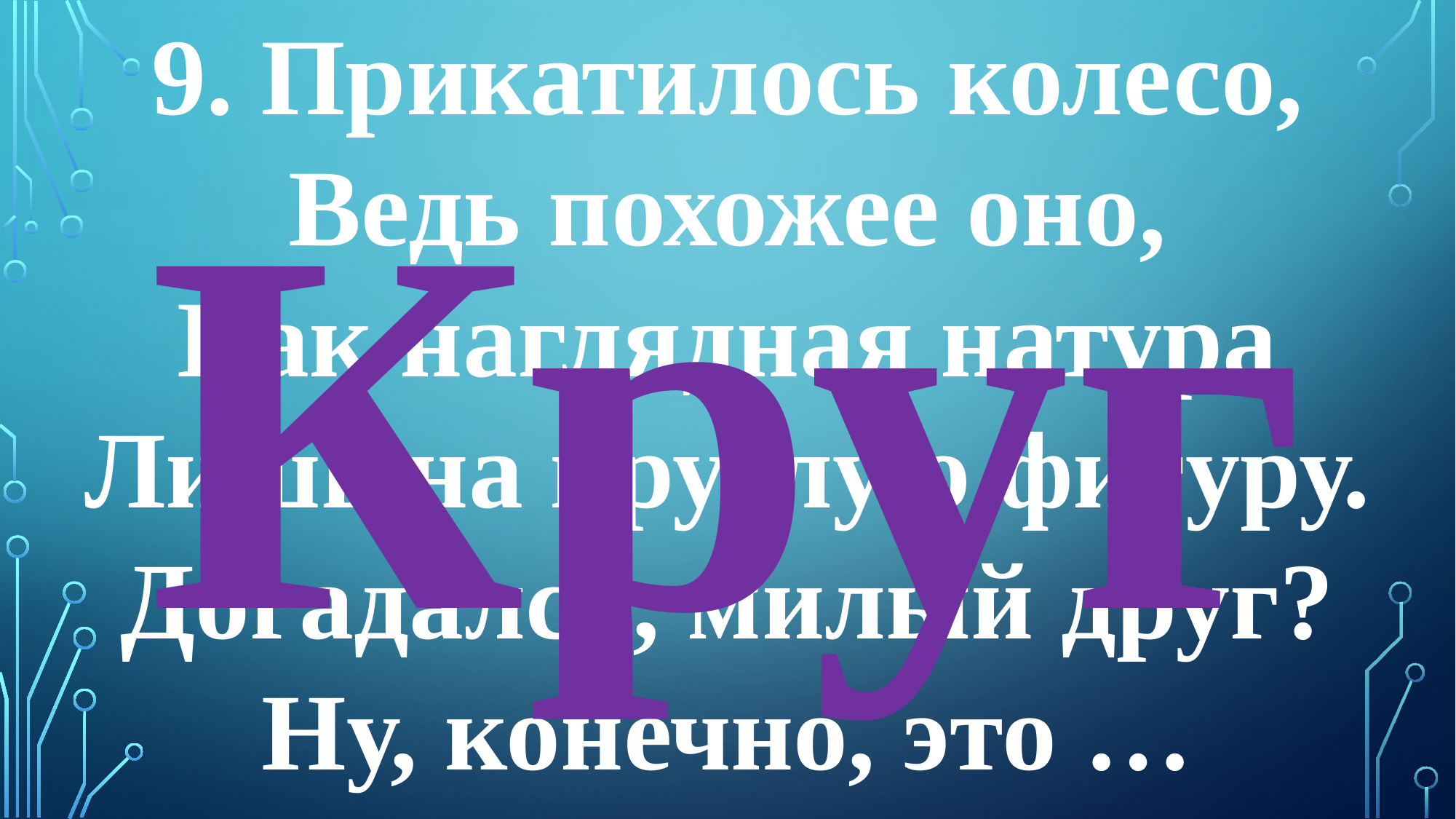

9. Прикатилось колесо,
Ведь похожее оно,
Как наглядная натура
Лишь на круглую фигуру.
Догадался, милый друг?
Ну, конечно, это …
Круг